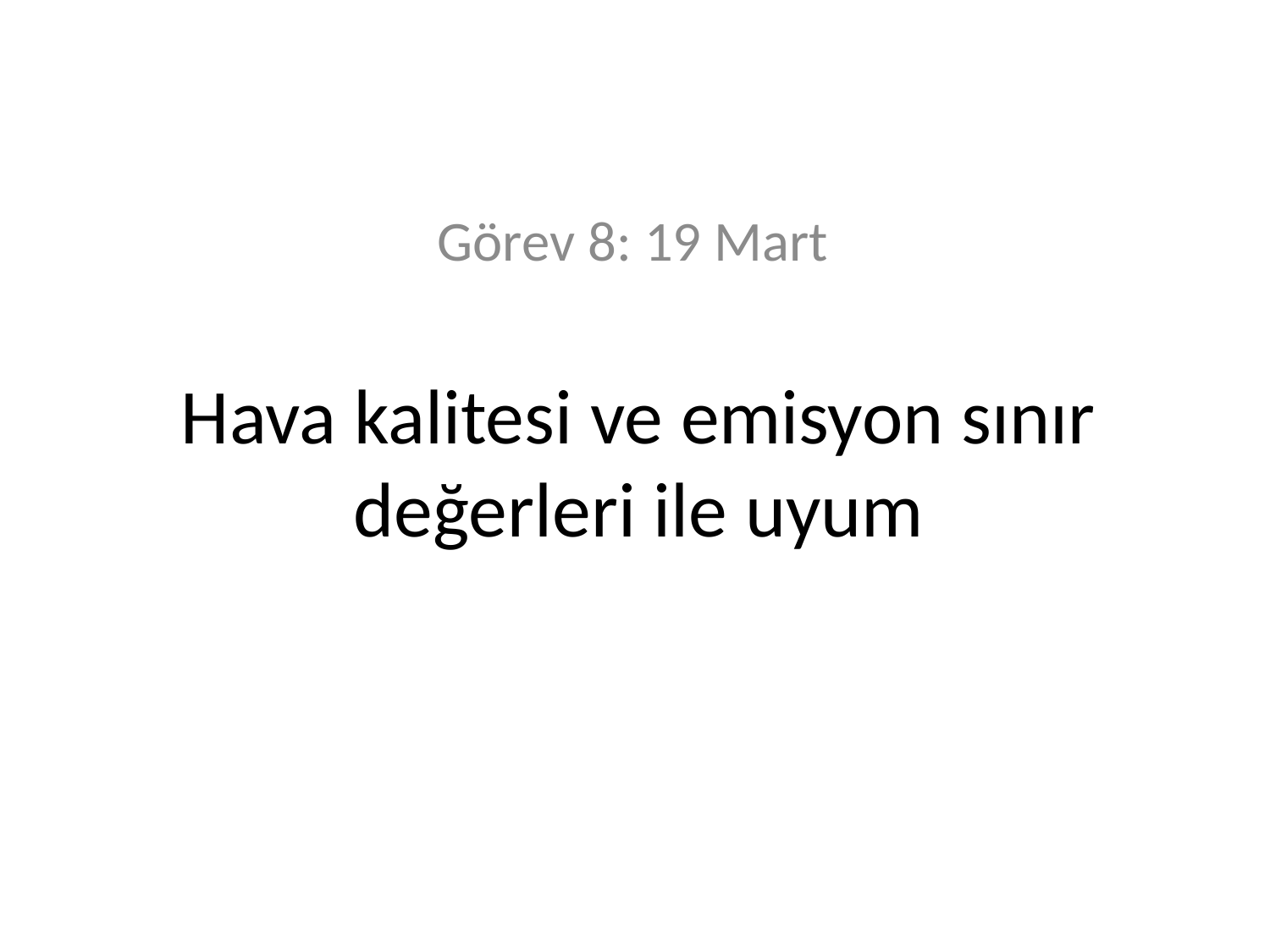

Görev 8: 19 Mart
# Hava kalitesi ve emisyon sınır değerleri ile uyum